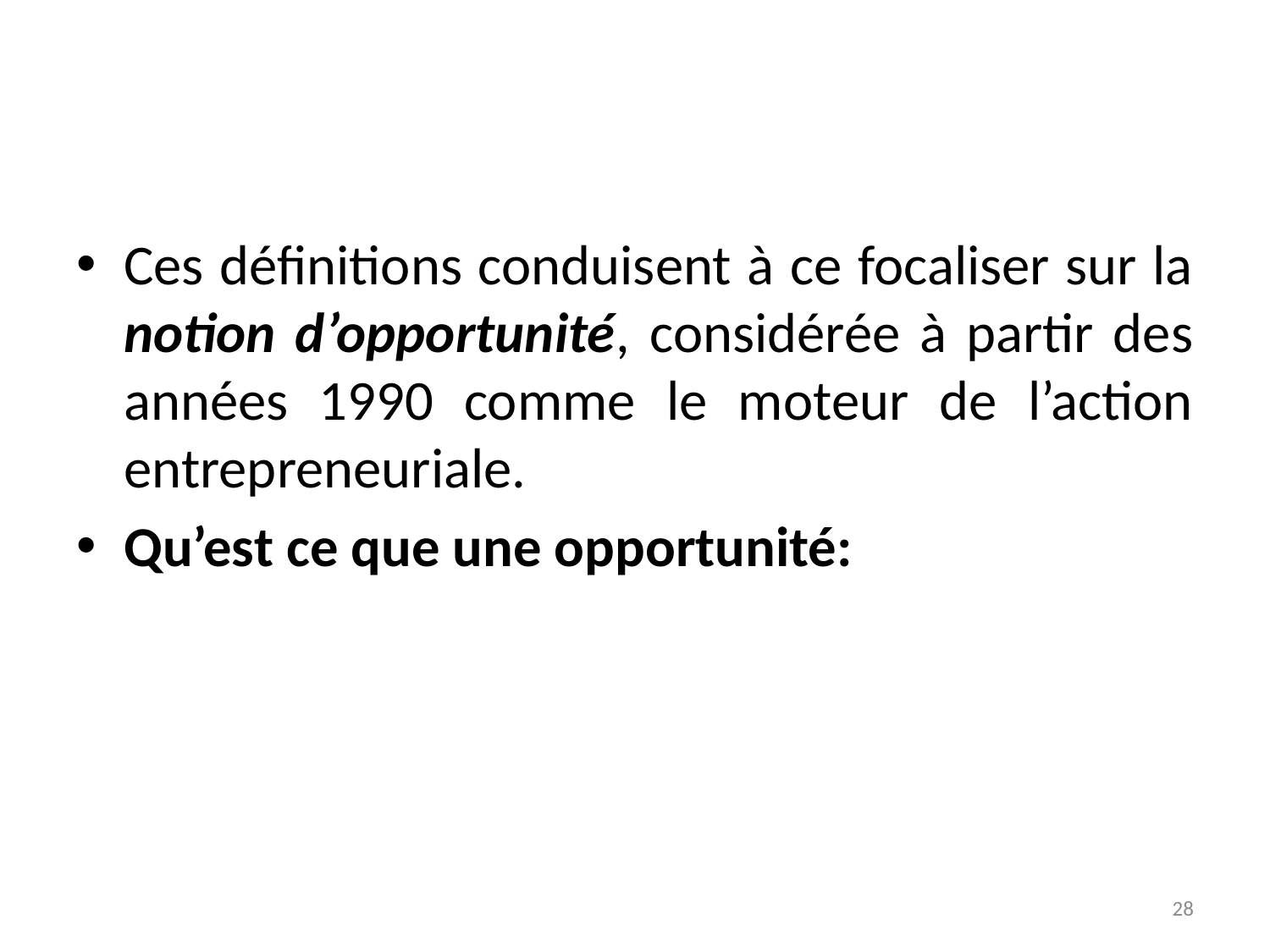

#
Ces définitions conduisent à ce focaliser sur la notion d’opportunité, considérée à partir des années 1990 comme le moteur de l’action entrepreneuriale.
Qu’est ce que une opportunité:

28